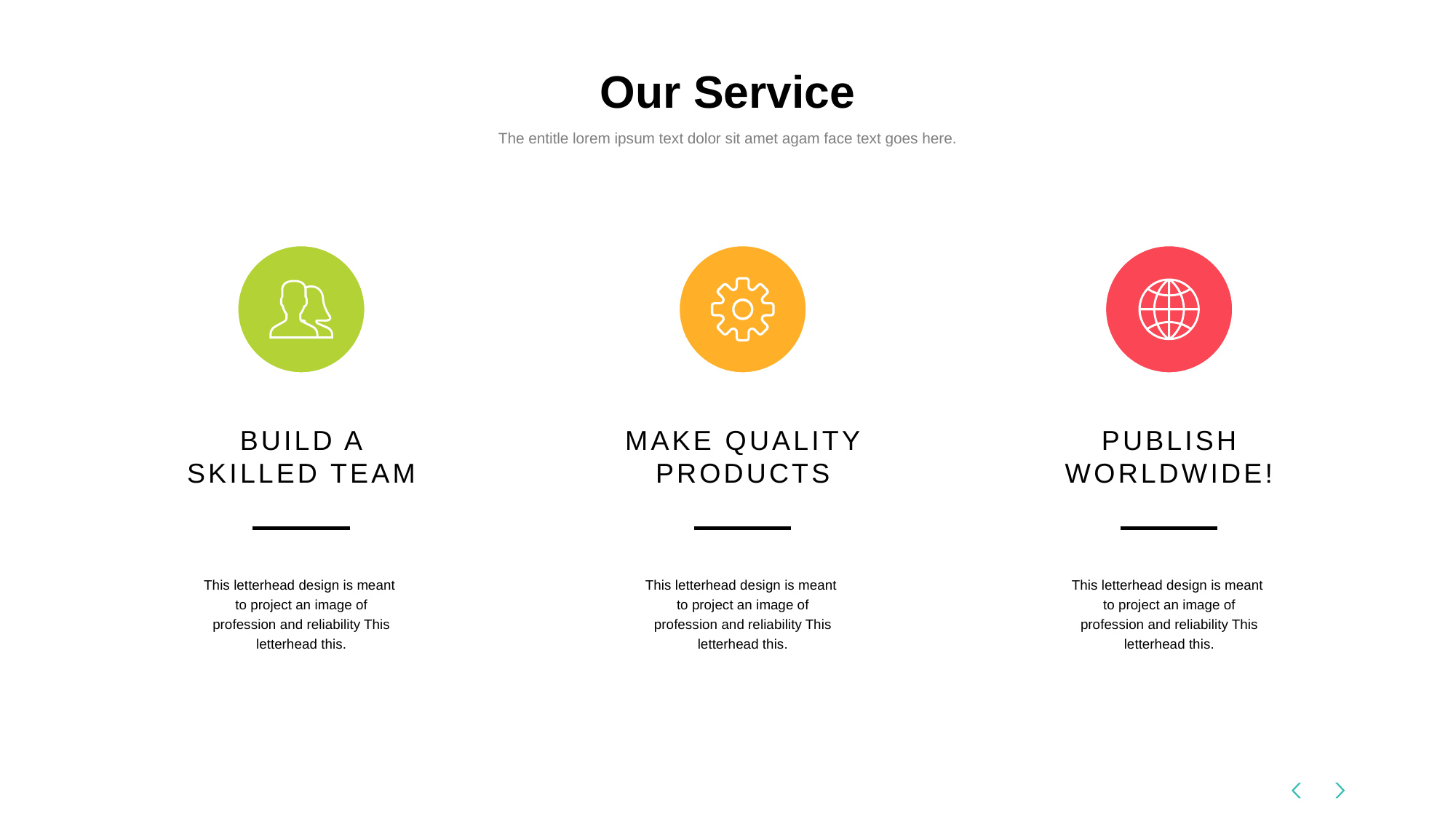

# Our Service
The entitle lorem ipsum text dolor sit amet agam face text goes here.

BUILD A
SKILLED TEAM
This letterhead design is meant  to project an image of profession and reliability This letterhead this.

MAKE QUALITY
PRODUCTS
This letterhead design is meant  to project an image of profession and reliability This letterhead this.

PUBLISH
WORLDWIDE!
This letterhead design is meant  to project an image of profession and reliability This letterhead this.